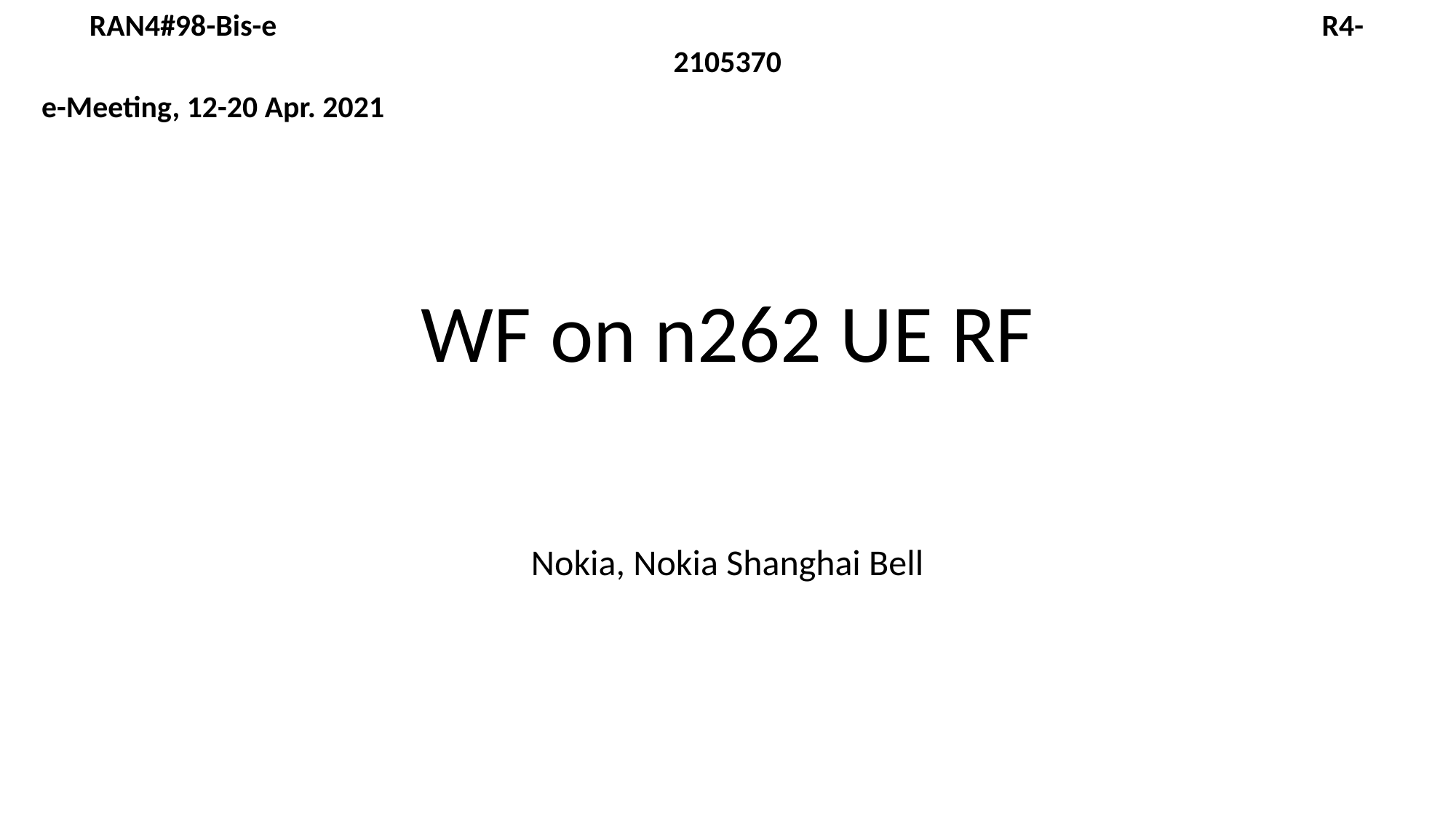

RAN4#98-Bis-e	                                                                                                                                                   R4-2105370
e-Meeting, 12-20 Apr. 2021
# WF on n262 UE RF
Nokia, Nokia Shanghai Bell